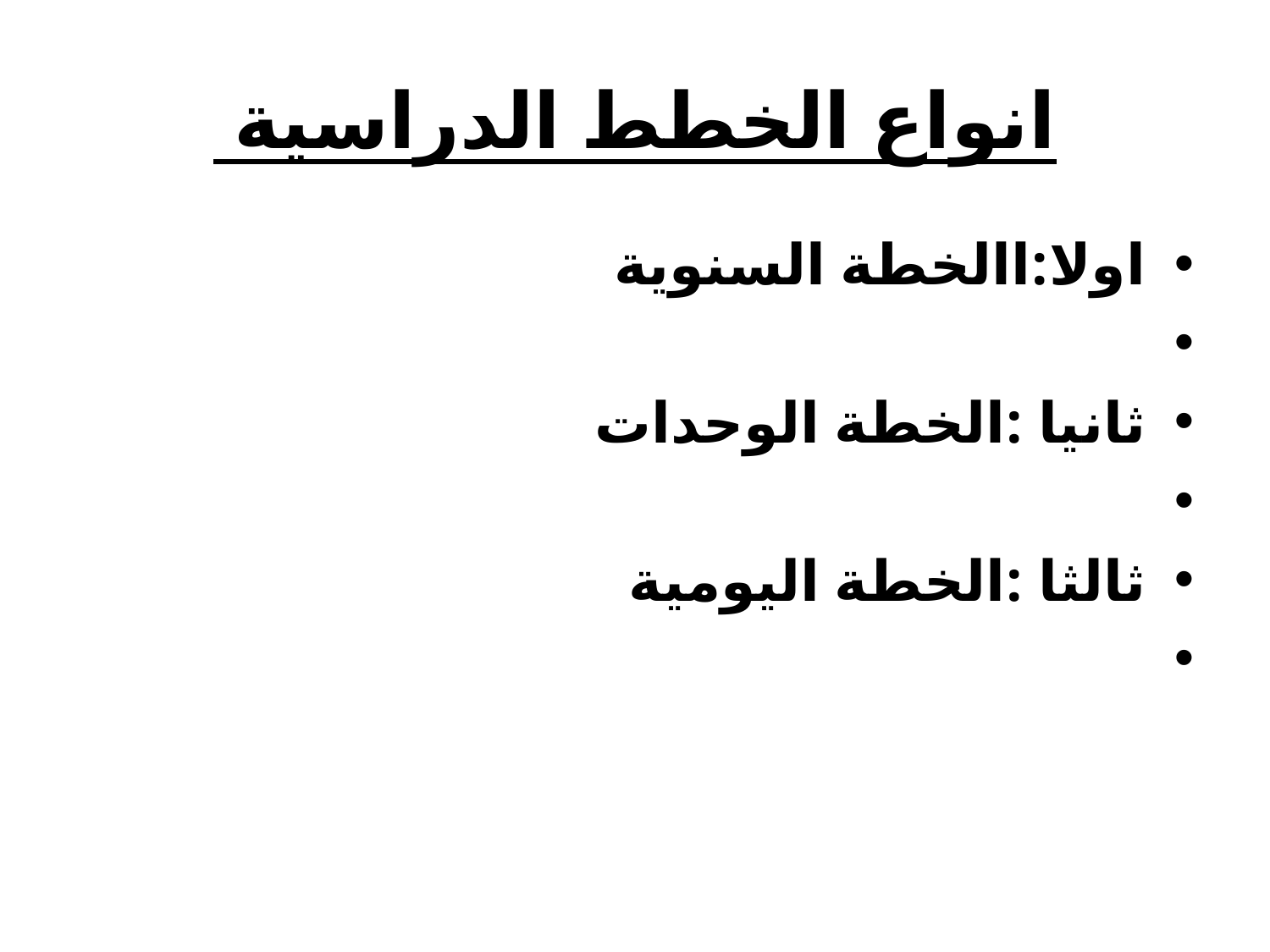

# انواع الخطط الدراسية
اولا:االخطة السنوية

ثانيا :الخطة الوحدات

ثالثا :الخطة اليومية